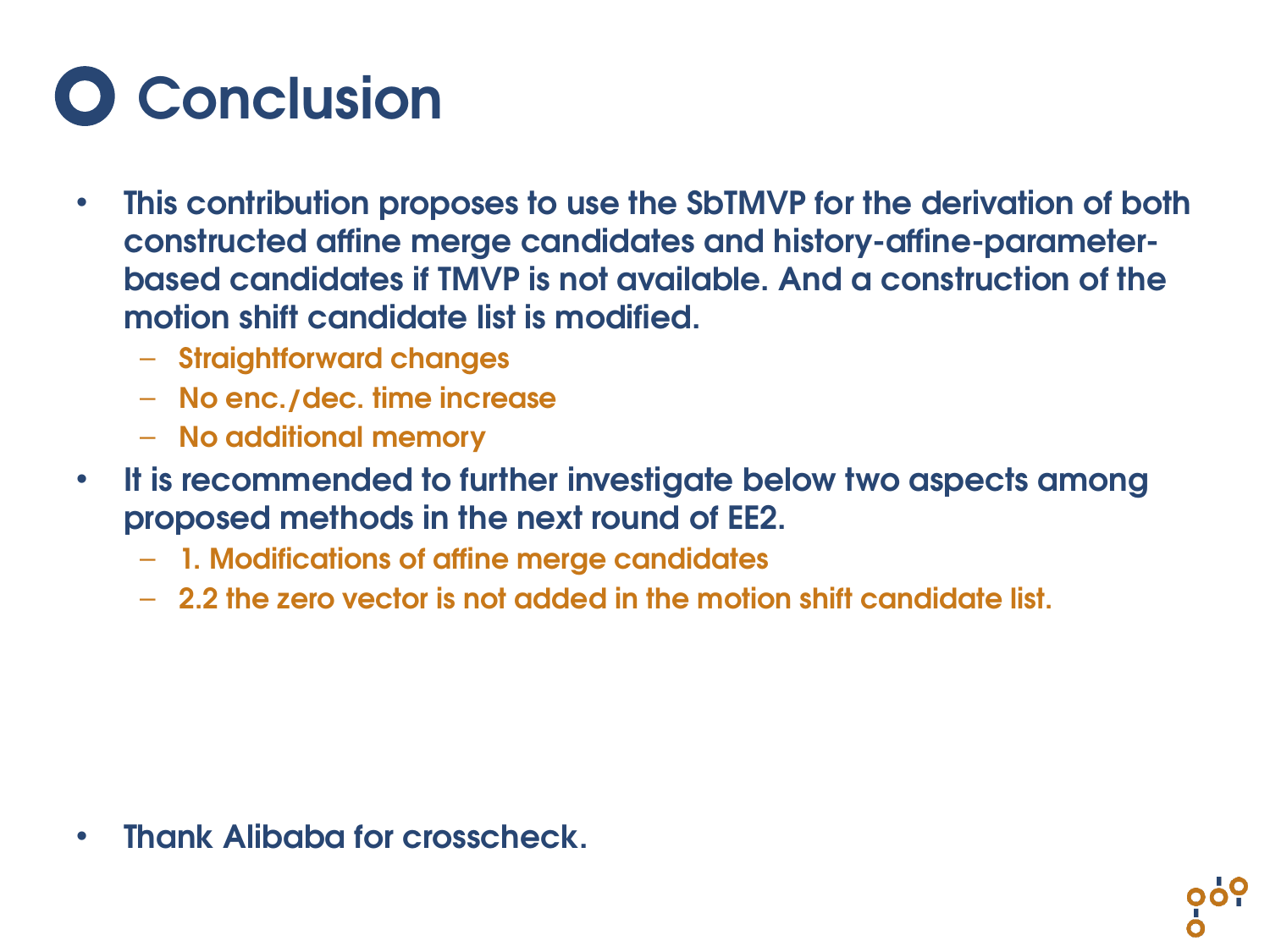

# Conclusion
This contribution proposes to use the SbTMVP for the derivation of both constructed affine merge candidates and history-affine-parameter-based candidates if TMVP is not available. And a construction of the motion shift candidate list is modified.
Straightforward changes
No enc./dec. time increase
No additional memory
It is recommended to further investigate below two aspects among proposed methods in the next round of EE2.
1. Modifications of affine merge candidates
2.2 the zero vector is not added in the motion shift candidate list.

Thank Alibaba for crosscheck.